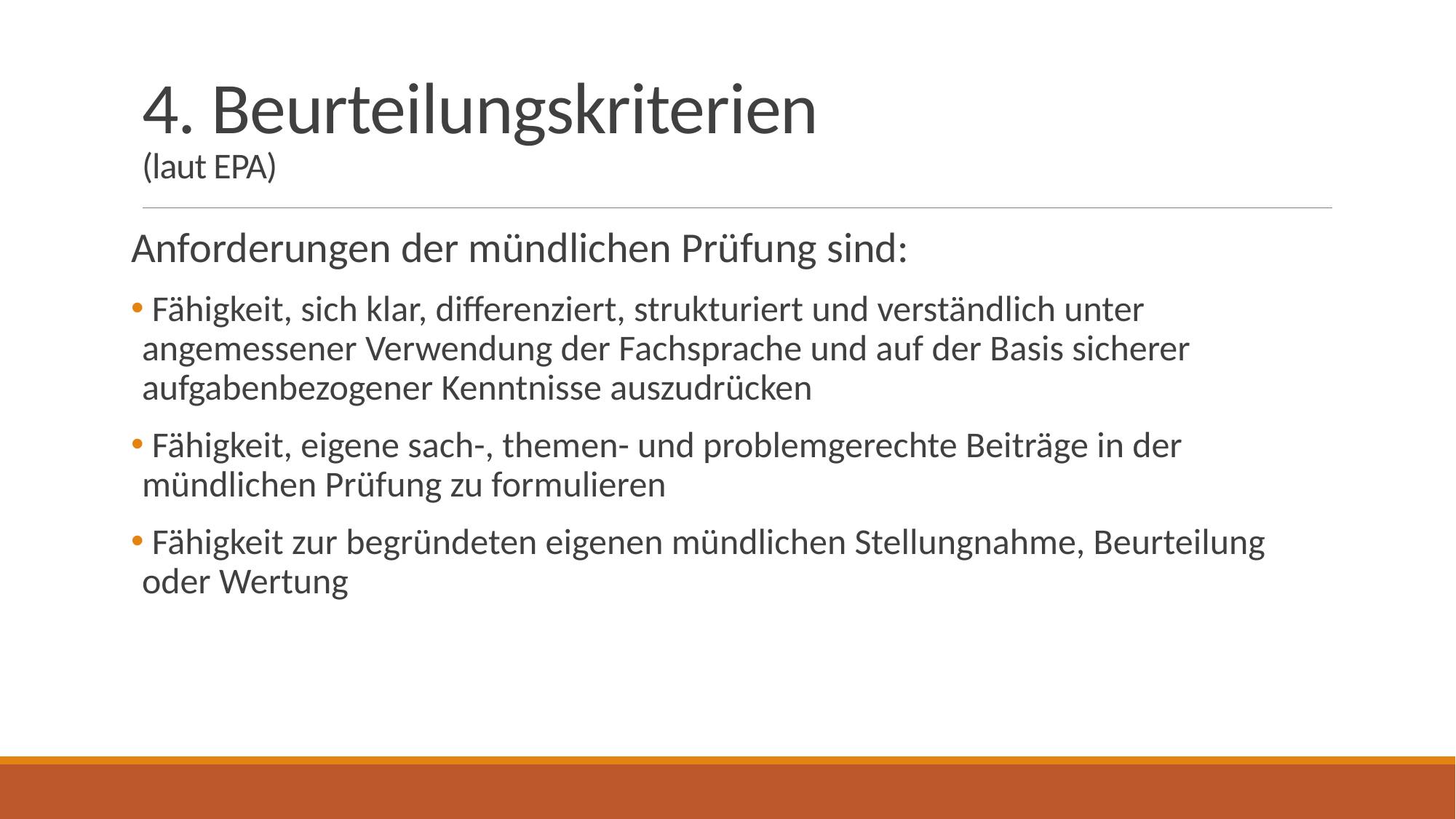

# 4. Beurteilungskriterien (laut EPA)
Anforderungen der mündlichen Prüfung sind:
 Fähigkeit, sich klar, differenziert, strukturiert und verständlich unter angemessener Verwendung der Fachsprache und auf der Basis sicherer aufgabenbezogener Kenntnisse auszudrücken
 Fähigkeit, eigene sach-, themen- und problemgerechte Beiträge in der mündlichen Prüfung zu formulieren
 Fähigkeit zur begründeten eigenen mündlichen Stellungnahme, Beurteilung oder Wertung